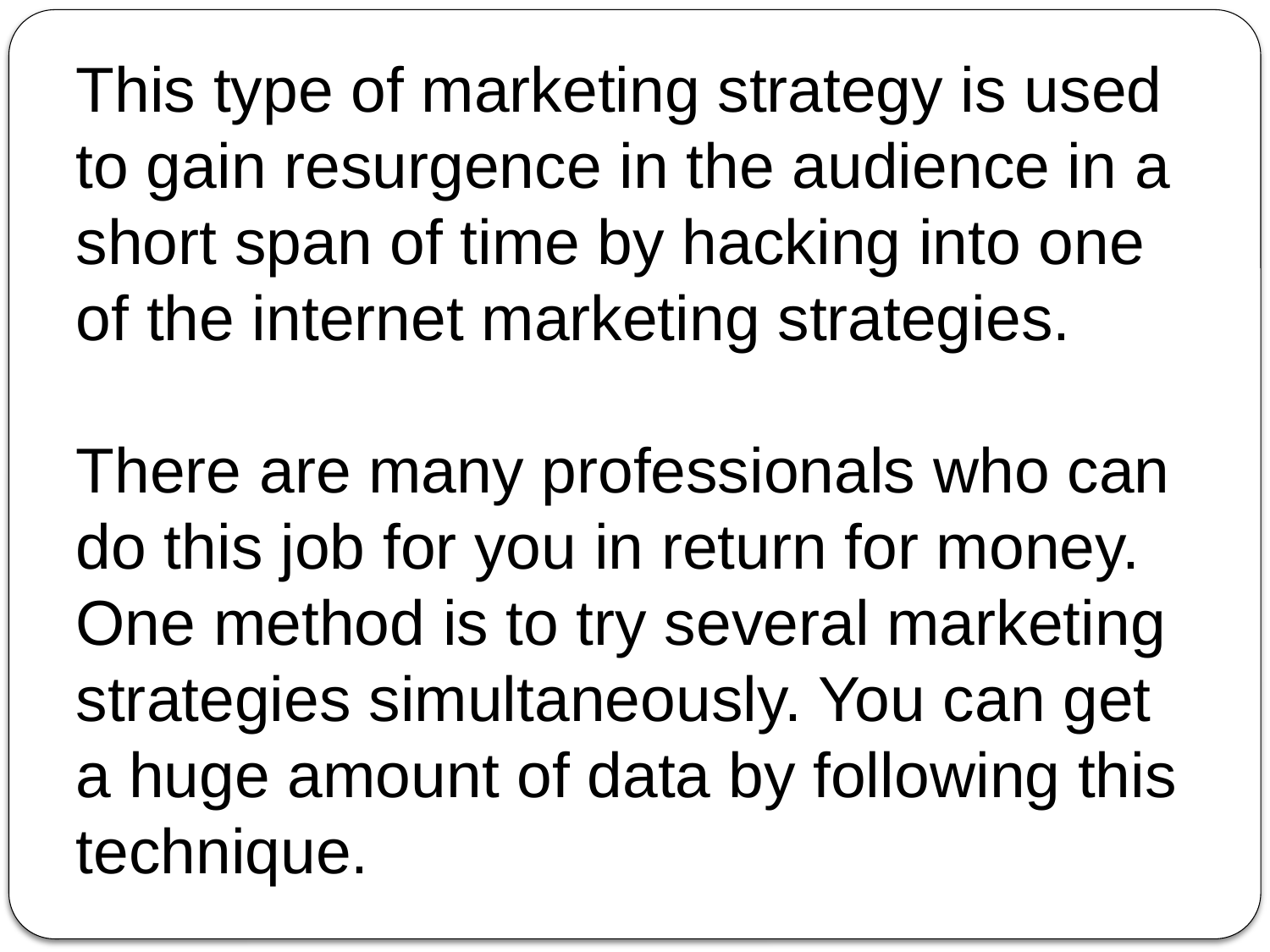

This type of marketing strategy is used to gain resurgence in the audience in a short span of time by hacking into one of the internet marketing strategies.

There are many professionals who can do this job for you in return for money. One method is to try several marketing strategies simultaneously. You can get a huge amount of data by following this technique.